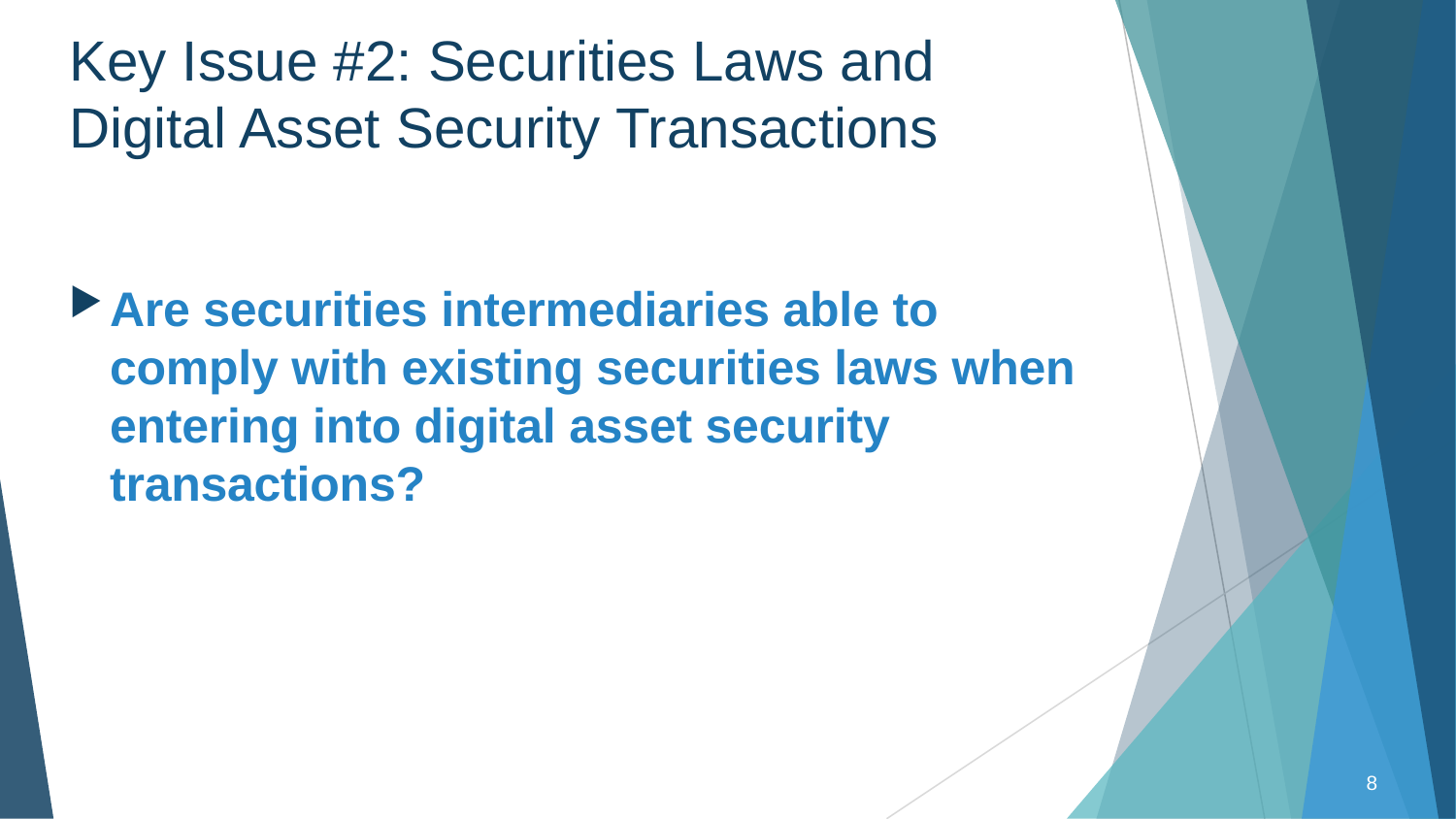

# Key Issue #2: Securities Laws and Digital Asset Security Transactions
Are securities intermediaries able to comply with existing securities laws when entering into digital asset security transactions?
8